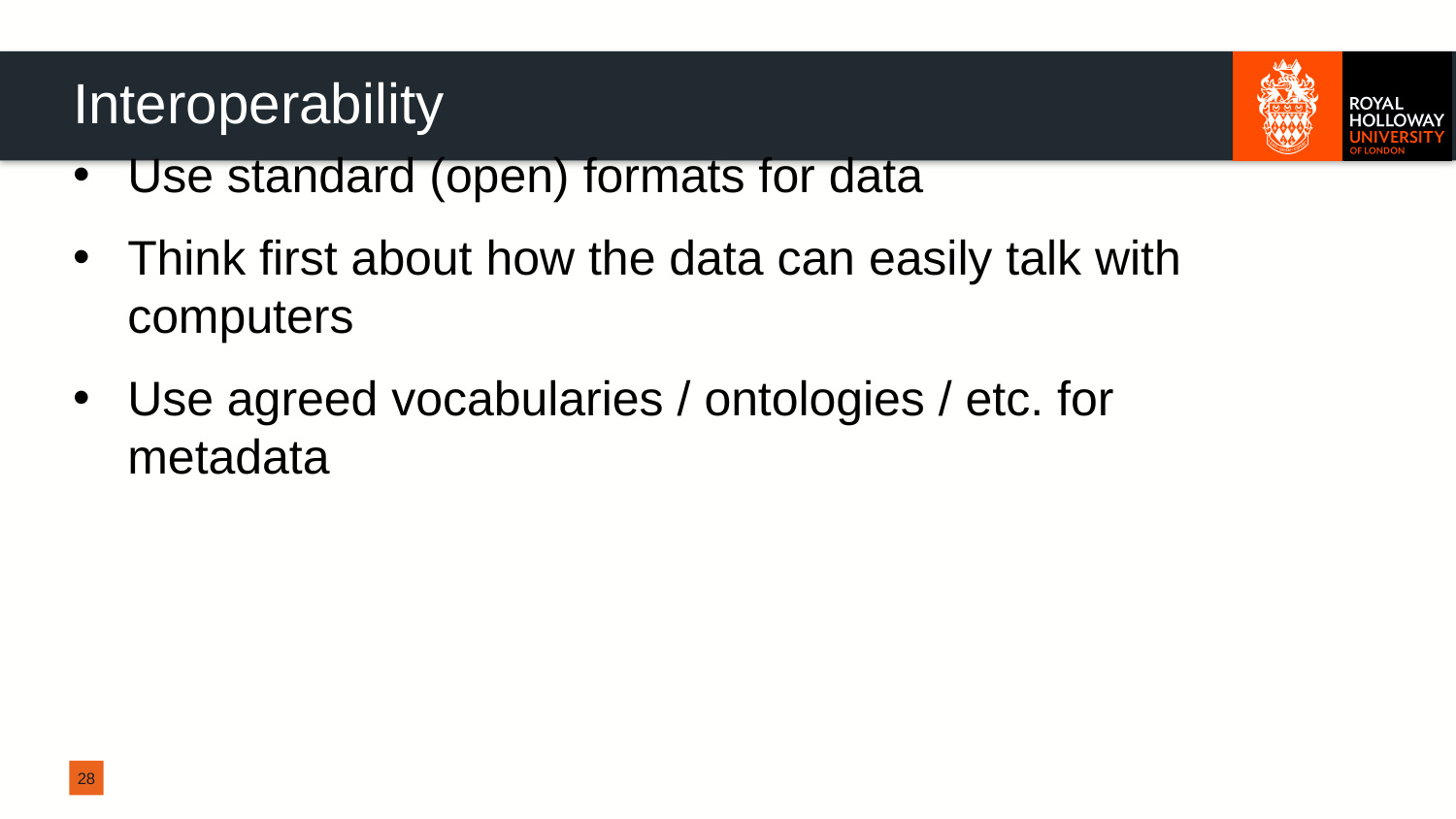

# Interoperability
Use standard (open) formats for data
Think first about how the data can easily talk with computers
Use agreed vocabularies / ontologies / etc. for metadata

28